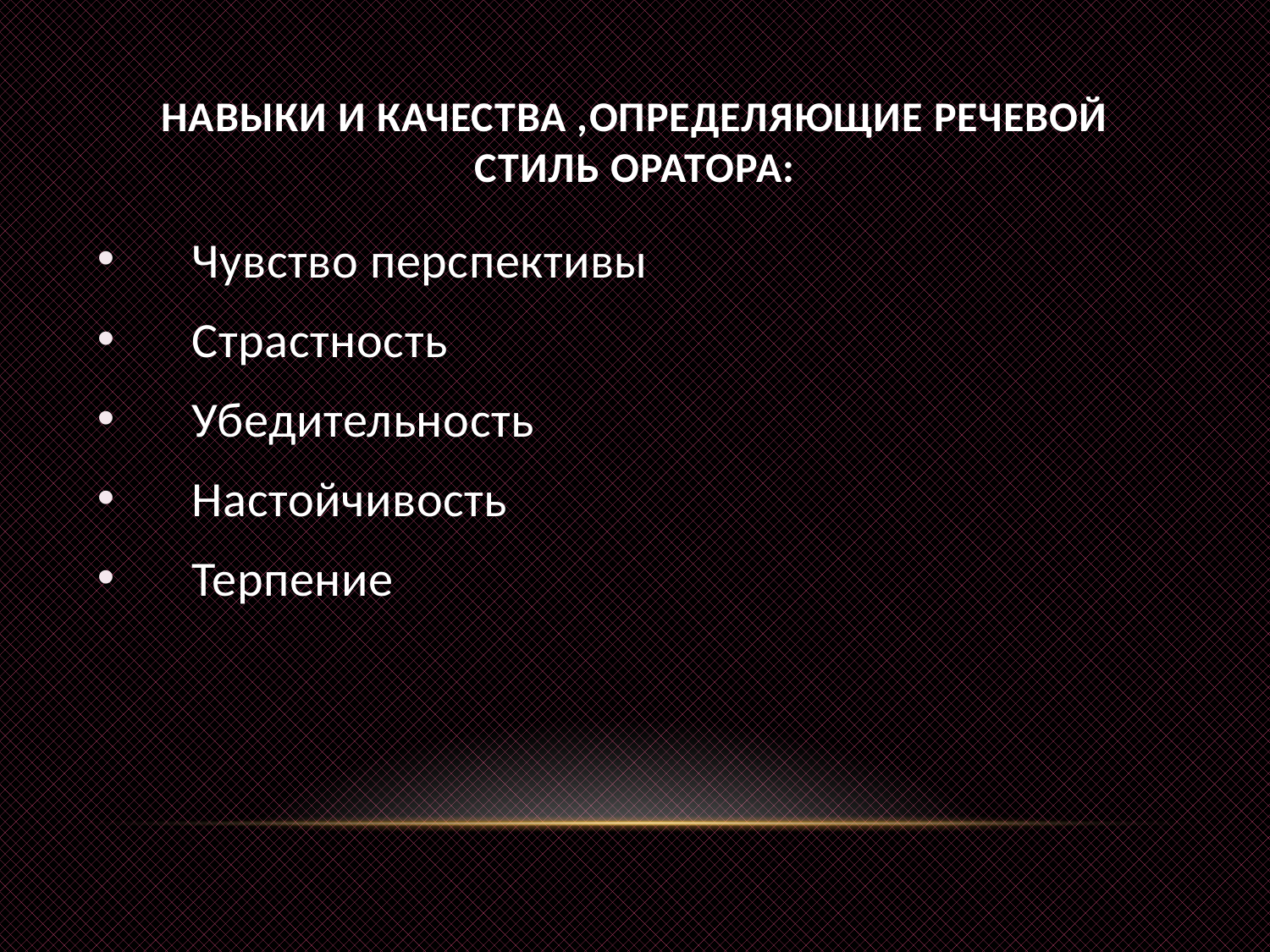

# Навыки и качества ,определяющие речевой стиль оратора:
    Чувство перспективы
    Страстность
    Убедительность
    Настойчивость
    Терпение